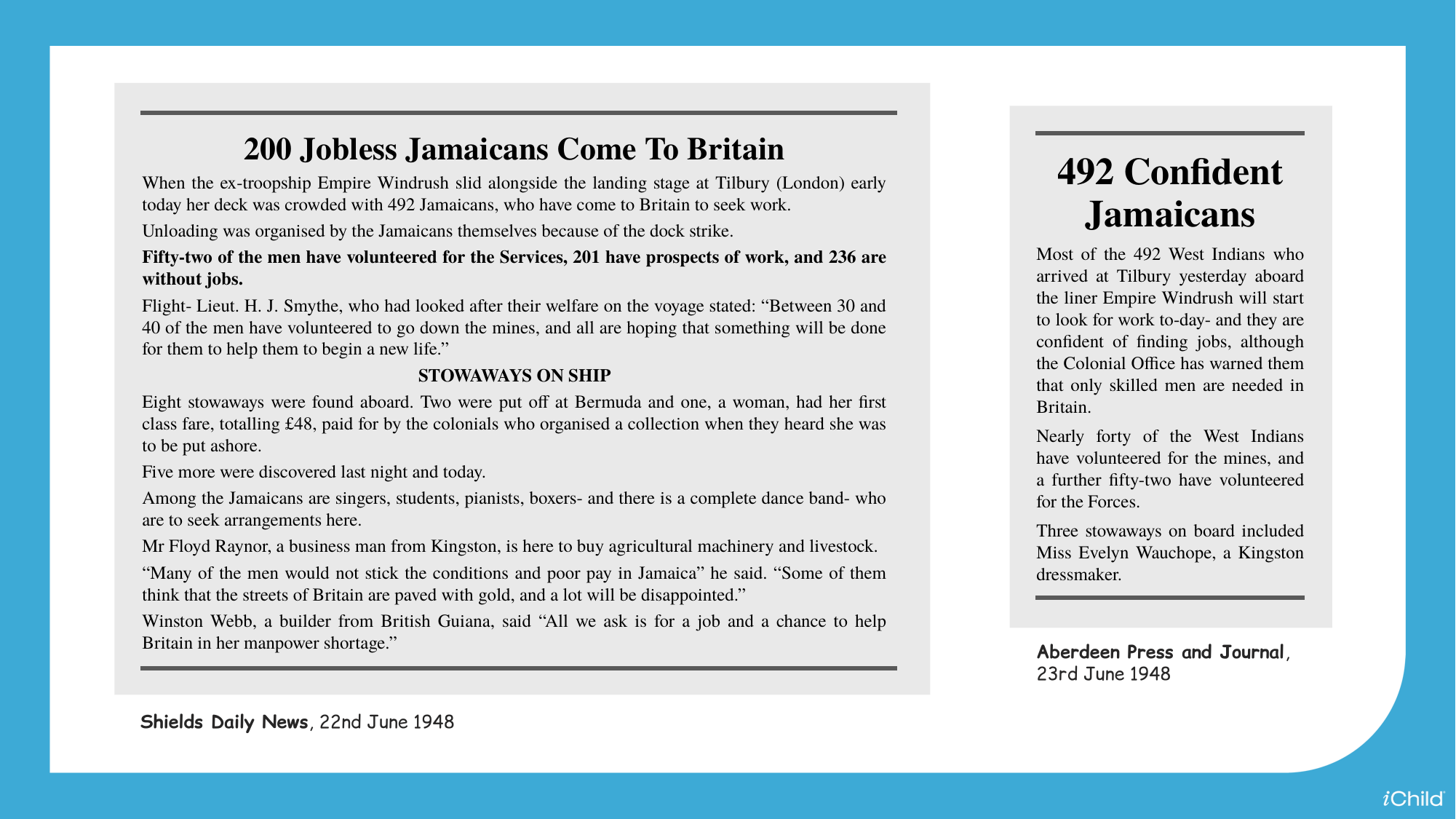

200 Jobless Jamaicans Come To Britain
When the ex-troopship Empire Windrush slid alongside the landing stage at Tilbury (London) early today her deck was crowded with 492 Jamaicans, who have come to Britain to seek work.
Unloading was organised by the Jamaicans themselves because of the dock strike.
Fifty-two of the men have volunteered for the Services, 201 have prospects of work, and 236 are without jobs.
Flight- Lieut. H. J. Smythe, who had looked after their welfare on the voyage stated: “Between 30 and 40 of the men have volunteered to go down the mines, and all are hoping that something will be done for them to help them to begin a new life.”
STOWAWAYS ON SHIP
Eight stowaways were found aboard. Two were put off at Bermuda and one, a woman, had her first class fare, totalling £48, paid for by the colonials who organised a collection when they heard she was to be put ashore.
Five more were discovered last night and today.
Among the Jamaicans are singers, students, pianists, boxers- and there is a complete dance band- who are to seek arrangements here.
Mr Floyd Raynor, a business man from Kingston, is here to buy agricultural machinery and livestock.
“Many of the men would not stick the conditions and poor pay in Jamaica” he said. “Some of them think that the streets of Britain are paved with gold, and a lot will be disappointed.”
Winston Webb, a builder from British Guiana, said “All we ask is for a job and a chance to help Britain in her manpower shortage.”

492 Confident
Jamaicans
Most of the 492 West Indians who arrived at Tilbury yesterday aboard the liner Empire Windrush will start to look for work to-day- and they are confident of finding jobs, although the Colonial Office has warned them that only skilled men are needed in Britain.
Nearly forty of the West Indians have volunteered for the mines, and a further fifty-two have volunteered for the Forces.
Three stowaways on board included Miss Evelyn Wauchope, a Kingston dressmaker.
Aberdeen Press and Journal,
23rd June 1948
Shields Daily News, 22nd June 1948